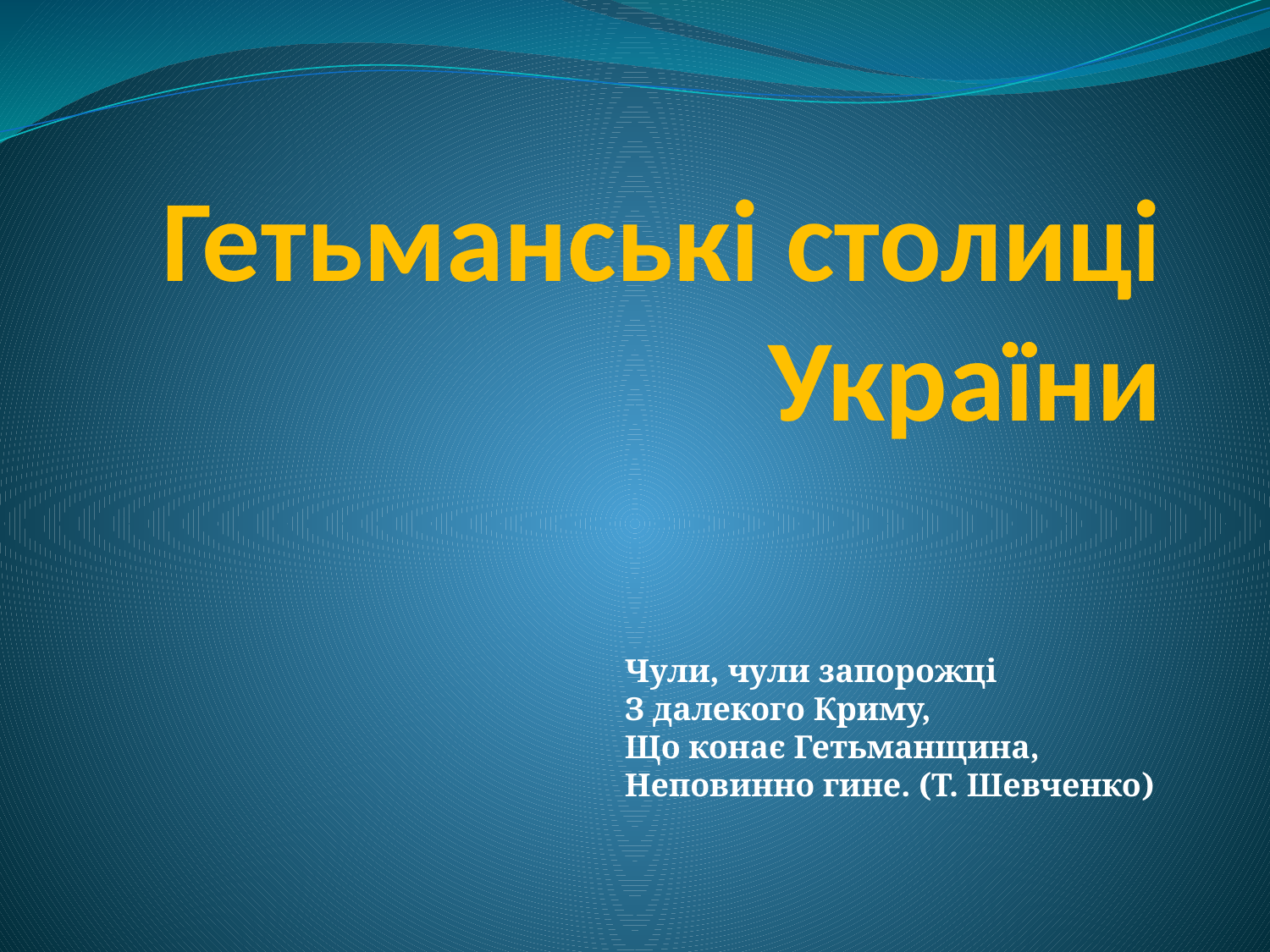

# Гетьманські столиці України
Чули, чули запорожці
З далекого Криму,
Що конає Гетьманщина,
Неповинно гине. (Т. Шевченко)